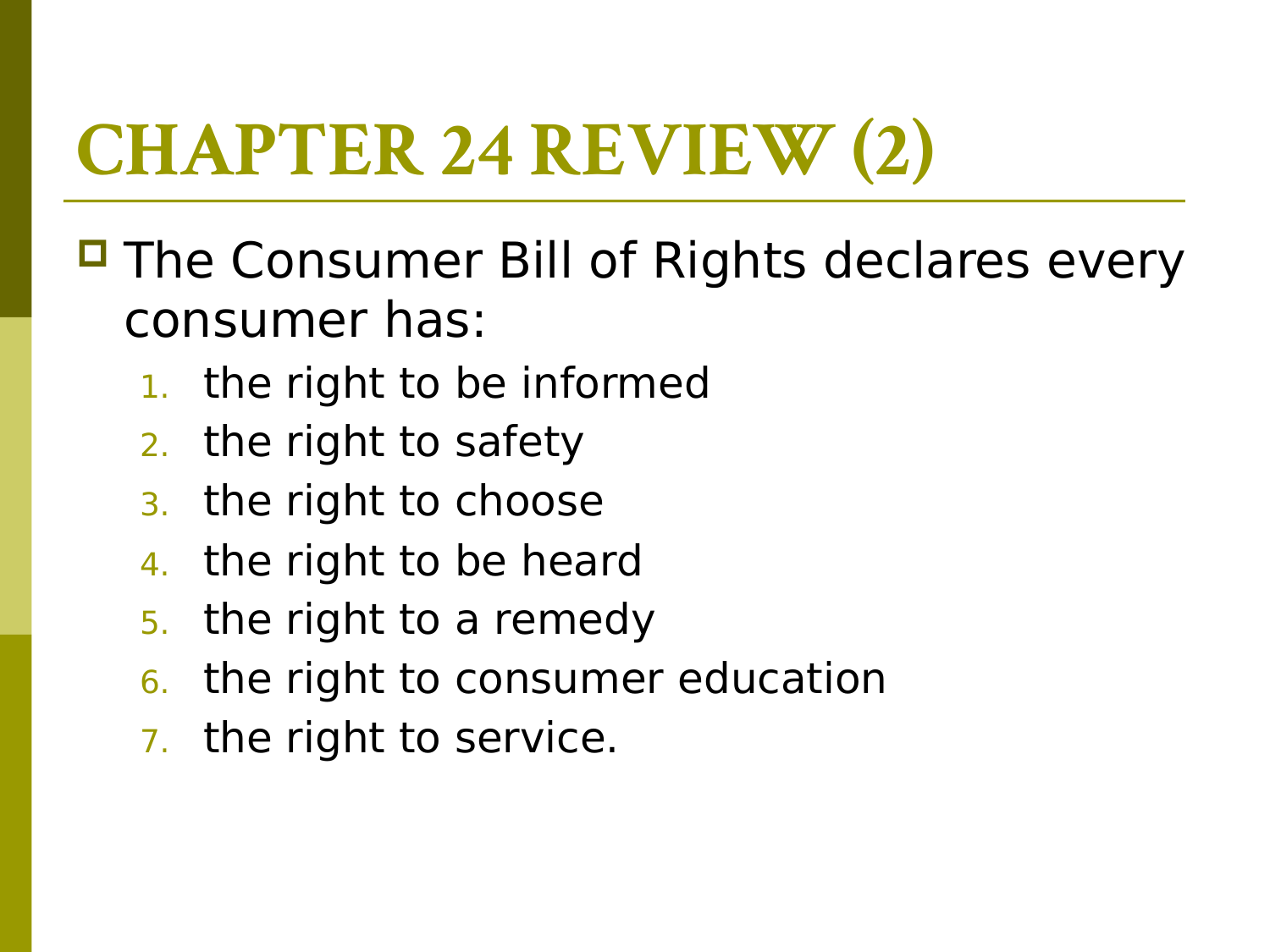

# CHAPTER 24 REVIEW (2)
The Consumer Bill of Rights declares every consumer has:
the right to be informed
the right to safety
the right to choose
the right to be heard
the right to a remedy
the right to consumer education
the right to service.